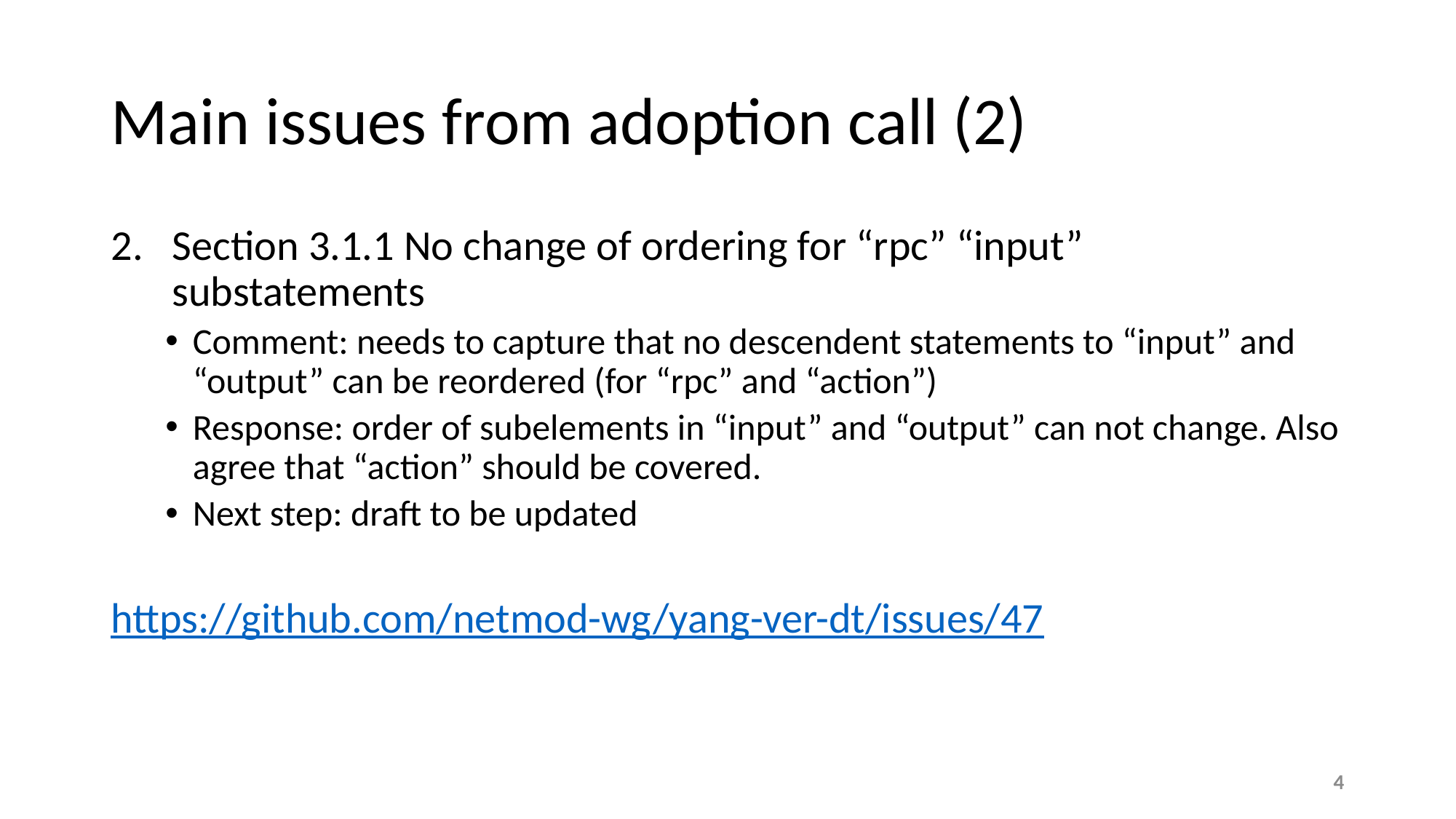

# Main issues from adoption call (2)
Section 3.1.1 No change of ordering for “rpc” “input” substatements
Comment: needs to capture that no descendent statements to “input” and “output” can be reordered (for “rpc” and “action”)
Response: order of subelements in “input” and “output” can not change. Also agree that “action” should be covered.
Next step: draft to be updated

https://github.com/netmod-wg/yang-ver-dt/issues/47

4